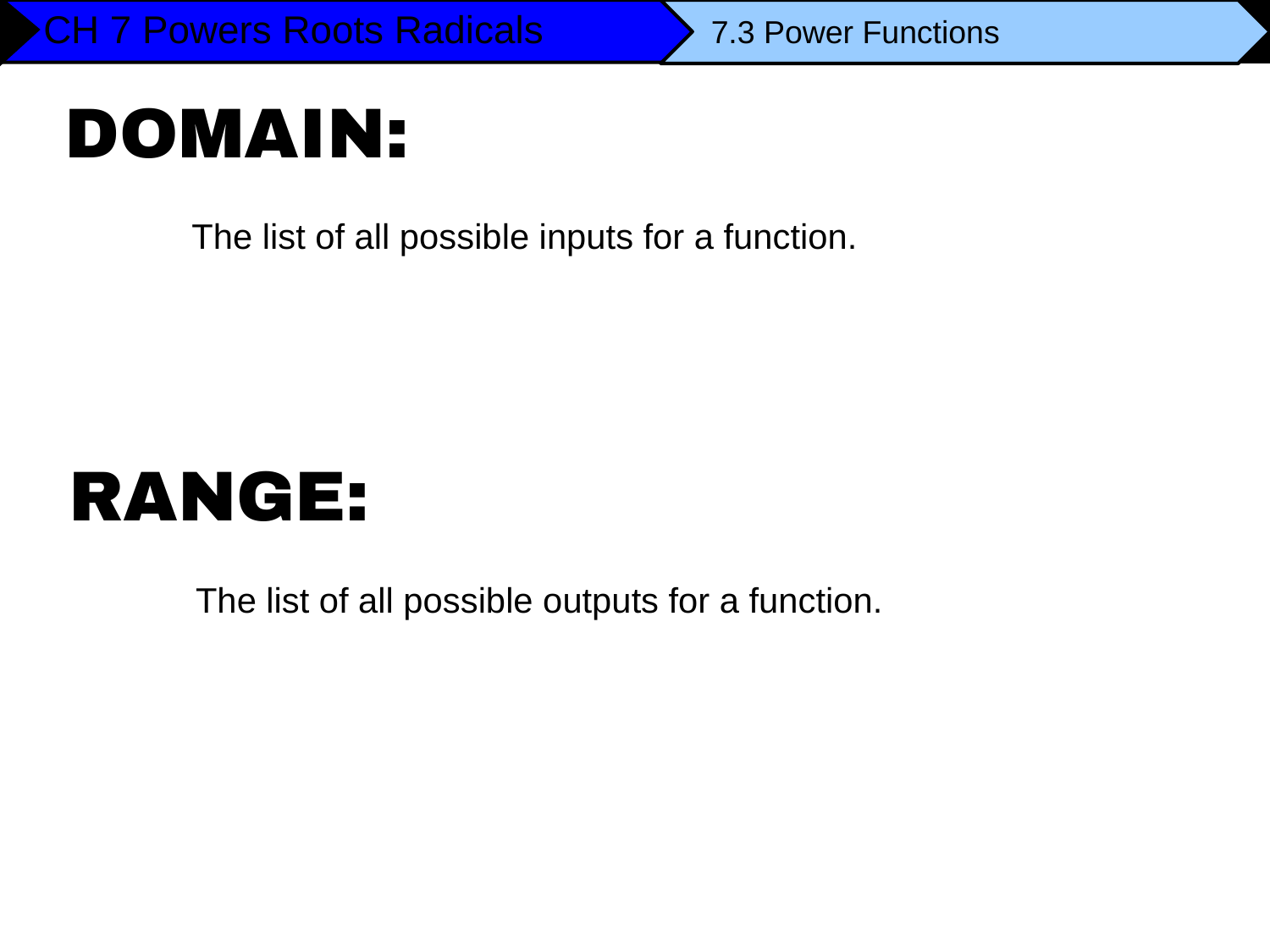

CH 7 Powers Roots Radicals

7.3 Power Functions

DOMAIN:

	The list of all possible inputs for a function.
RANGE:

	The list of all possible outputs for a function.